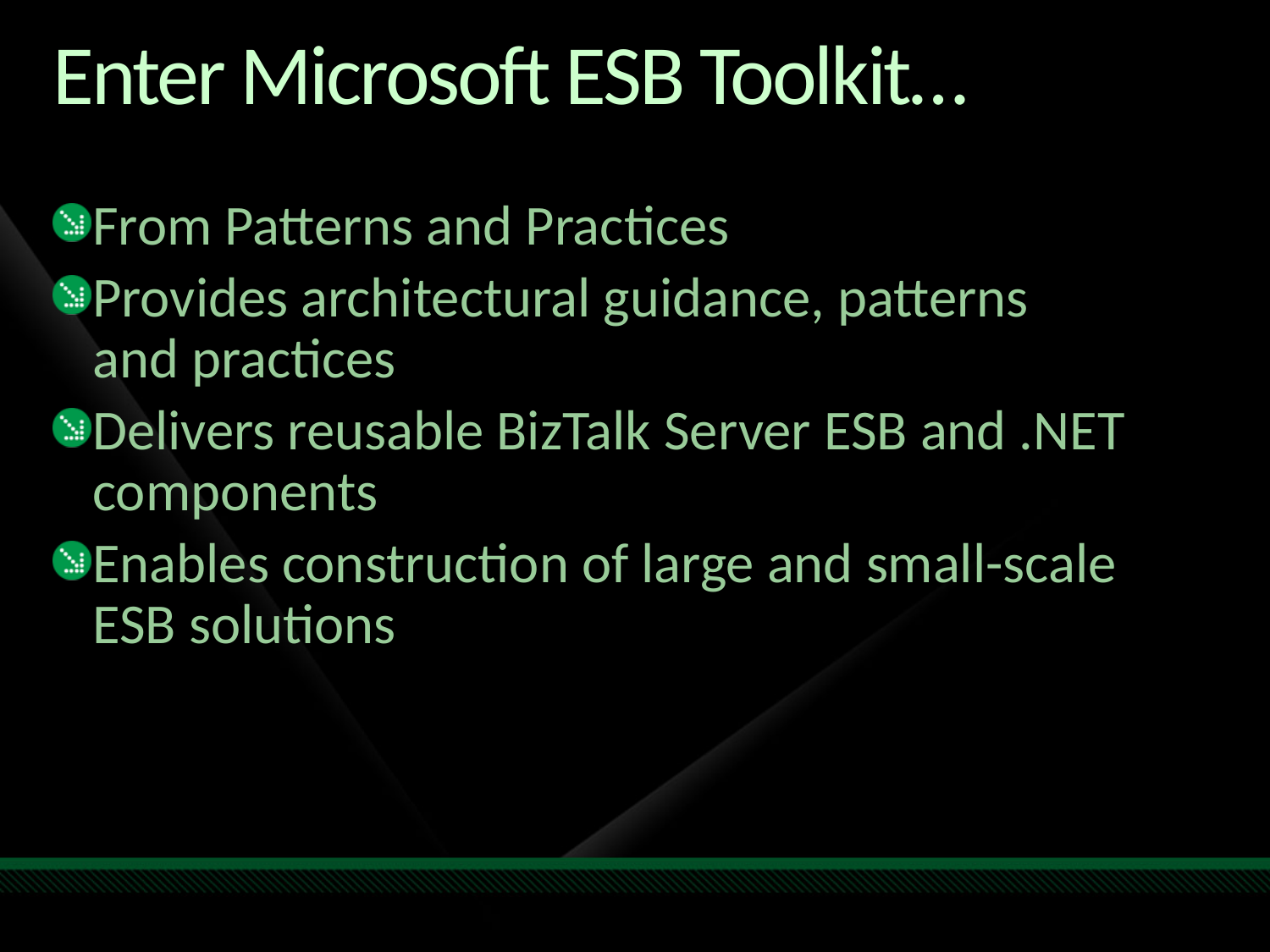

# Enter Microsoft ESB Toolkit…
From Patterns and Practices
Provides architectural guidance, patterns
and practices
Delivers reusable BizTalk Server ESB and .NET components
Enables construction of large and small-scale
ESB solutions